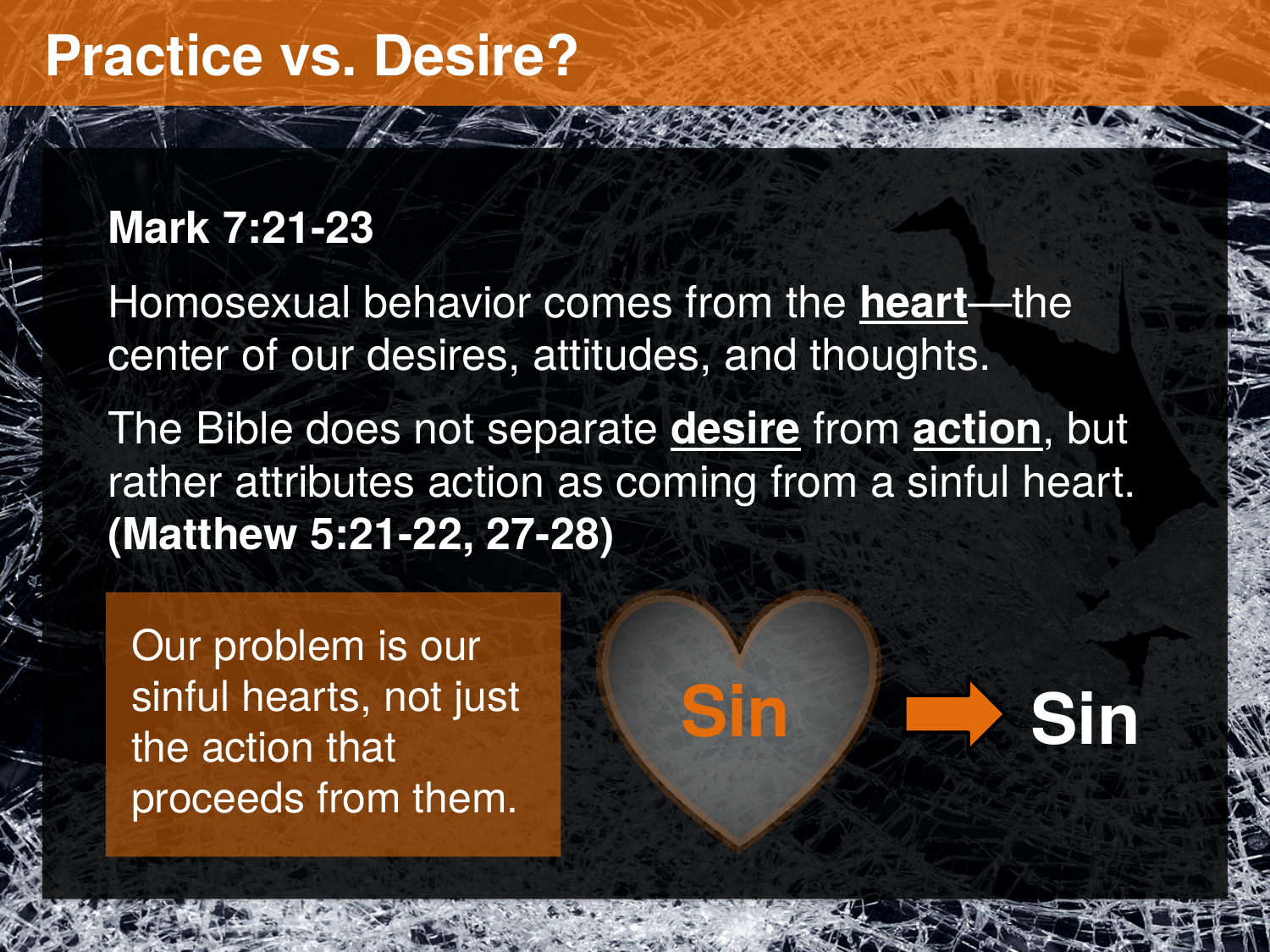

Practice vs. Desire?

Mark 7:21-23
Homosexual behavior comes from the heart—the center of our desires, attitudes, and thoughts.
The Bible does not separate desire from action, but rather attributes action as coming from a sinful heart.
(Matthew 5:21-22, 27-28)
Our problem is our sinful hearts, not just the action that proceeds from them.

Sin
Sin